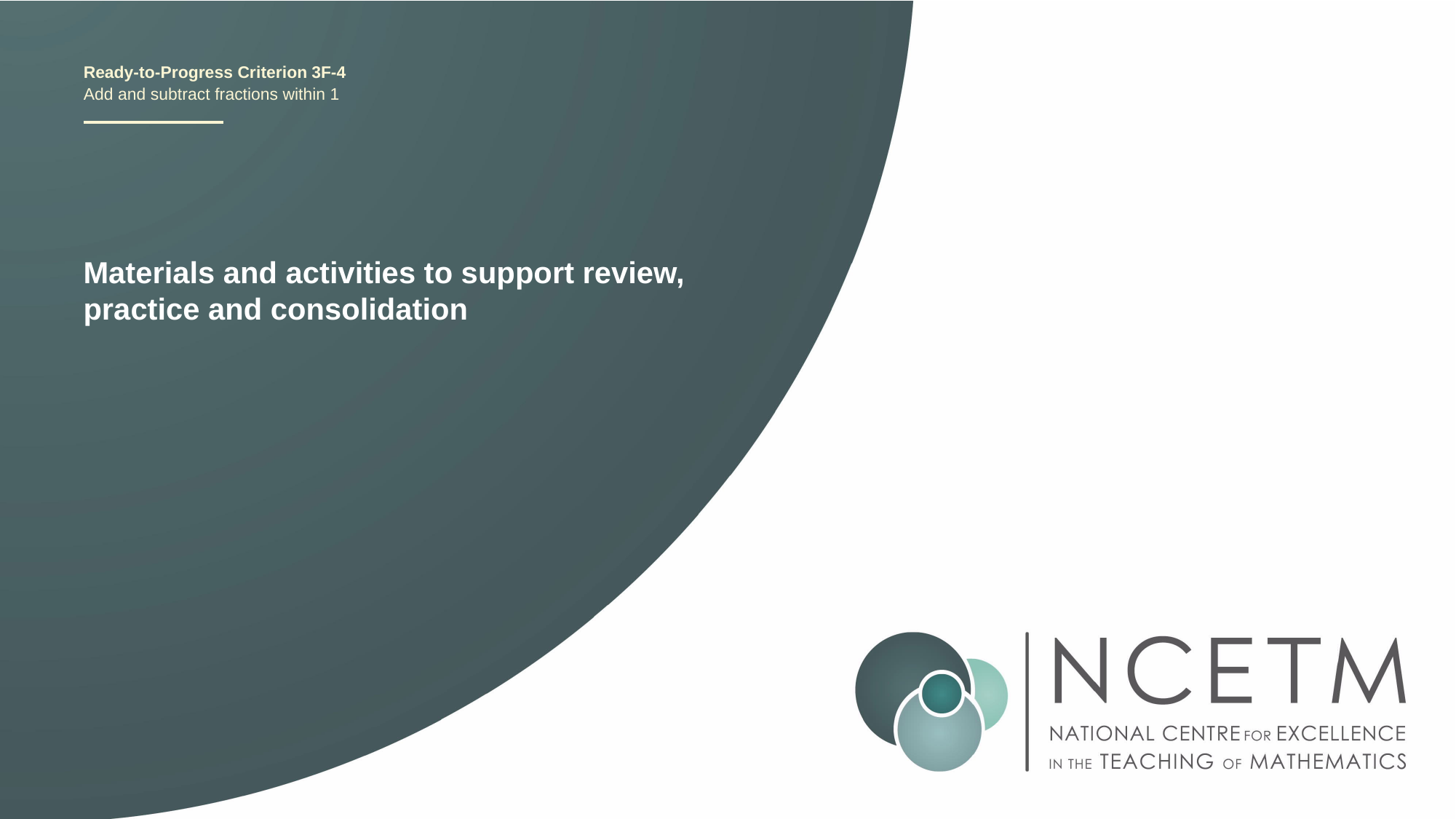

3F-4
Add and subtract fractions within 1